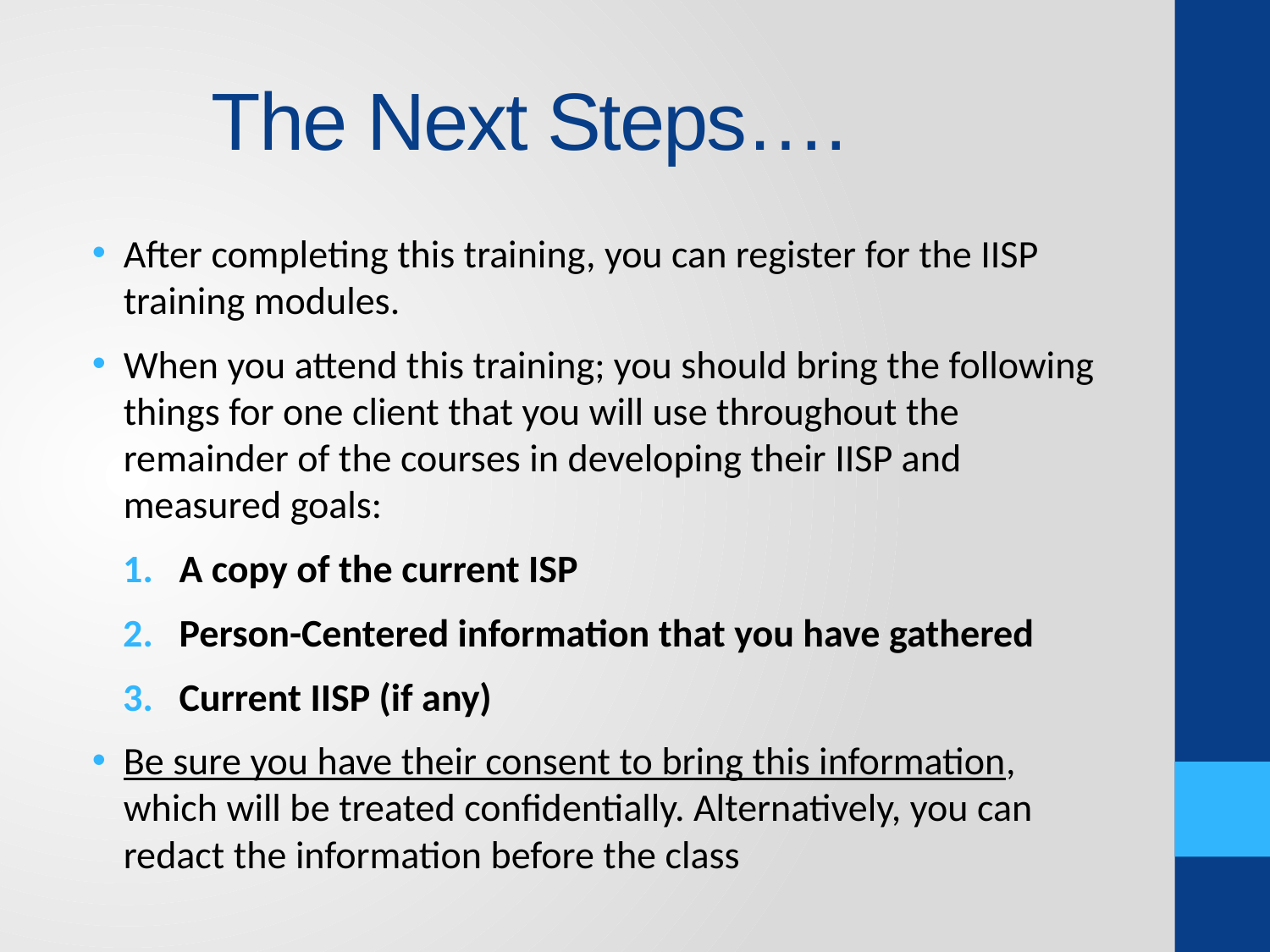

# The Next Steps….
After completing this training, you can register for the IISP training modules.
When you attend this training; you should bring the following things for one client that you will use throughout the remainder of the courses in developing their IISP and measured goals:
A copy of the current ISP
Person-Centered information that you have gathered
Current IISP (if any)
Be sure you have their consent to bring this information, which will be treated confidentially. Alternatively, you can redact the information before the class